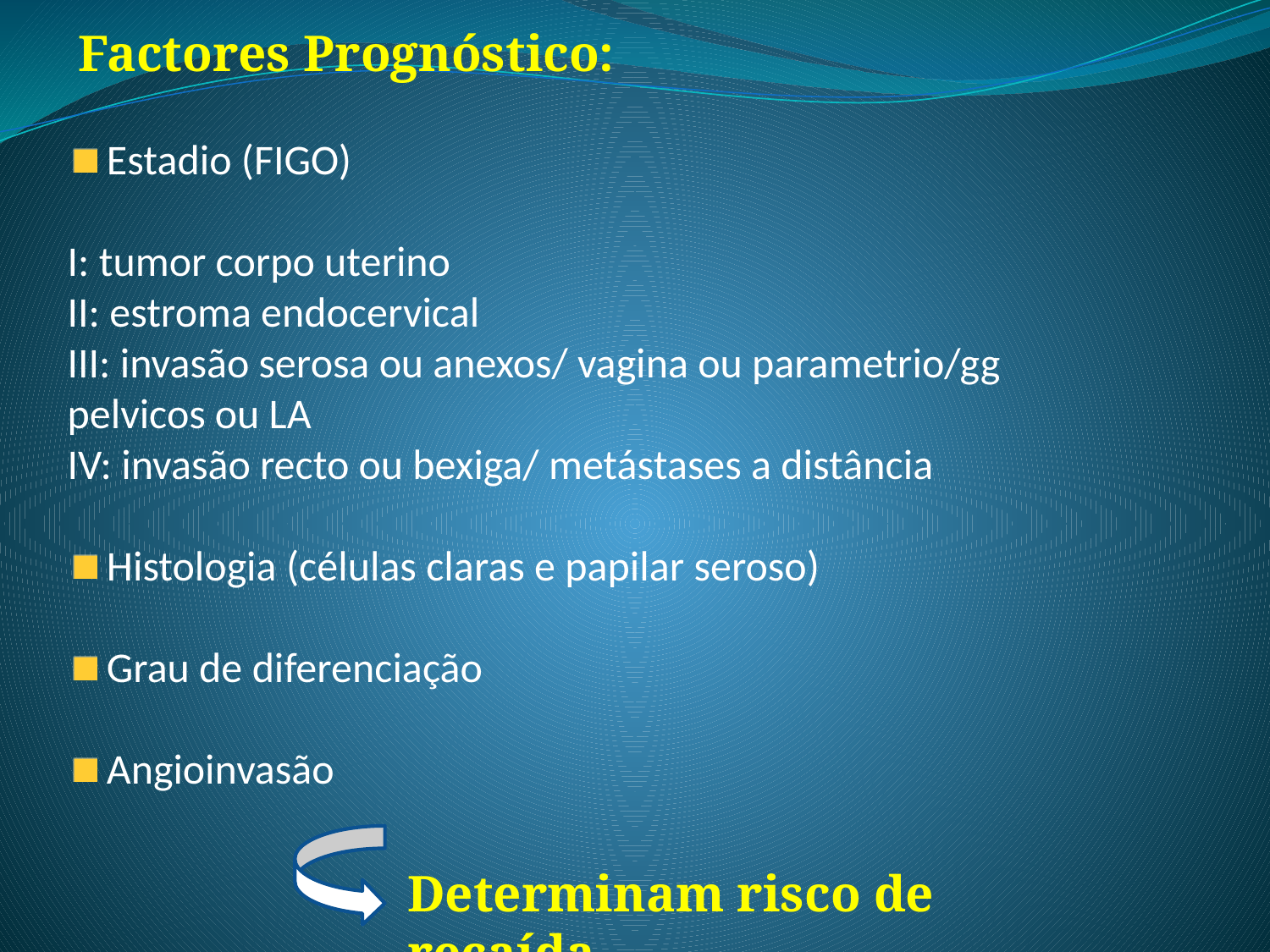

Factores Prognóstico:

 Estadio (FIGO)

I: tumor corpo uterino
II: estroma endocervical
III: invasão serosa ou anexos/ vagina ou parametrio/gg pelvicos ou LA
IV: invasão recto ou bexiga/ metástases a distância

 Histologia (células claras e papilar seroso)

 Grau de diferenciação

 Angioinvasão

Determinam risco de recaída